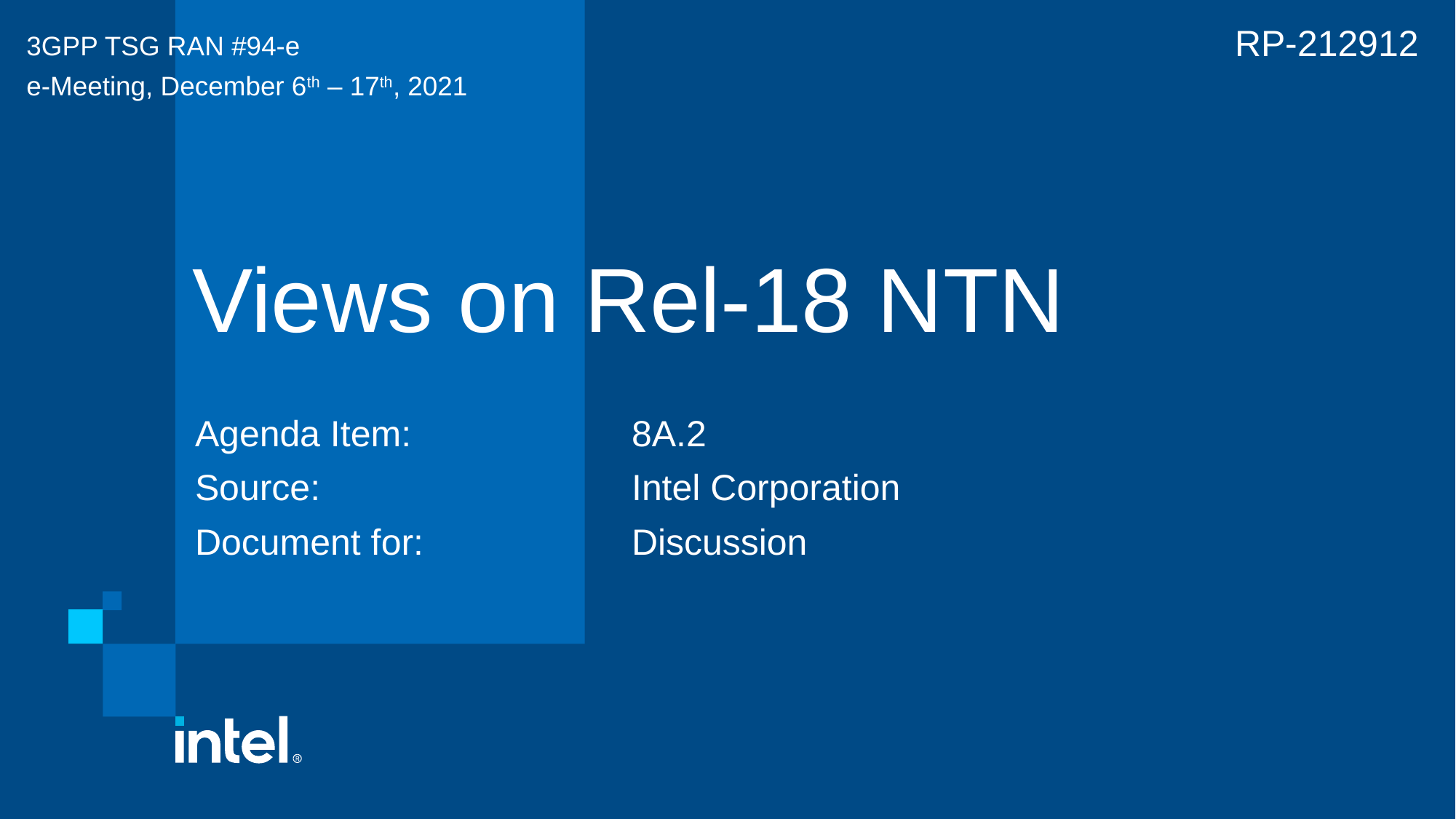

RP-212912
3GPP TSG RAN #94-e
e-Meeting, December 6th – 17th, 2021
# Views on Rel-18 NTN
Agenda Item:			8A.2
Source:			Intel Corporation
Document for:		Discussion